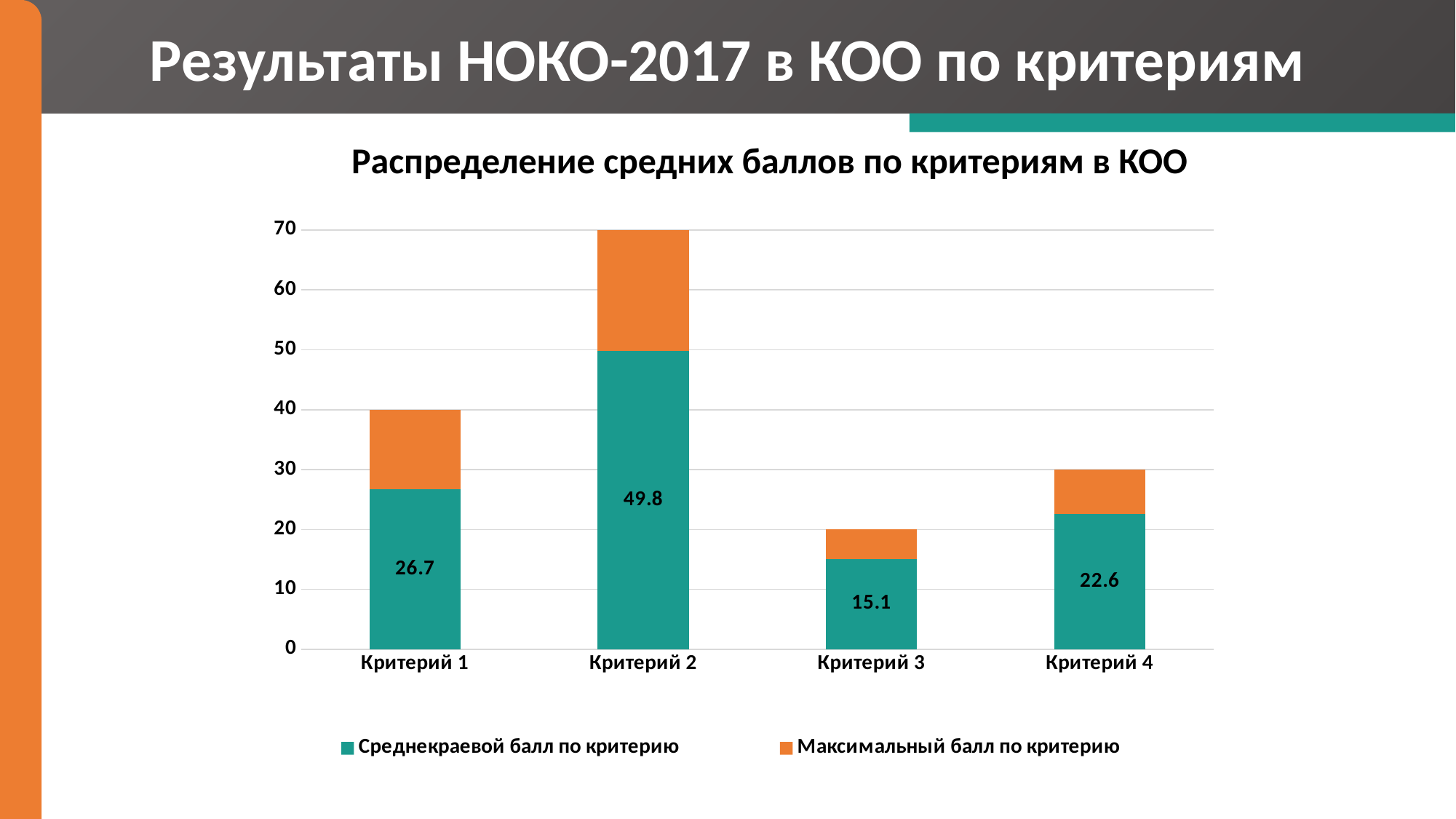

Результаты НОКО-2017 в КОО по критериям

Распределение средних баллов по критериям в КОО

### Chart

| Category | Среднекраевой балл по критерию | Максимальный балл по критерию |
|---|---|---|
| Критерий 1 | 26.7 | 13.3 |
| Критерий 2 | 49.8 | 20.2 |
| Критерий 3 | 15.1 | 4.9 |
| Критерий 4 | 22.6 | 7.4 |